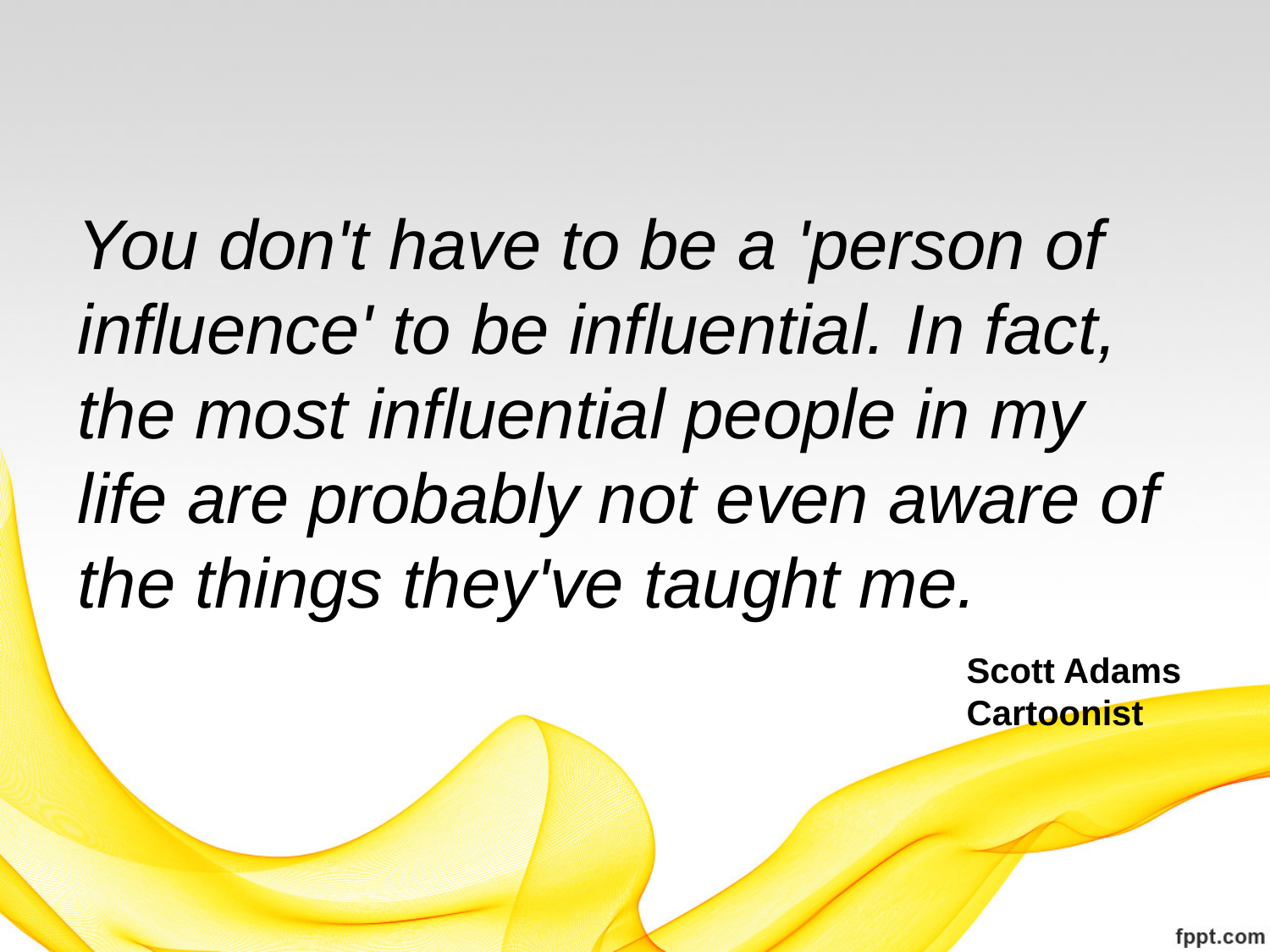

# You don't have to be a 'person of influence' to be influential. In fact, the most influential people in my life are probably not even aware of the things they've taught me. Scott Adams Cartoonist